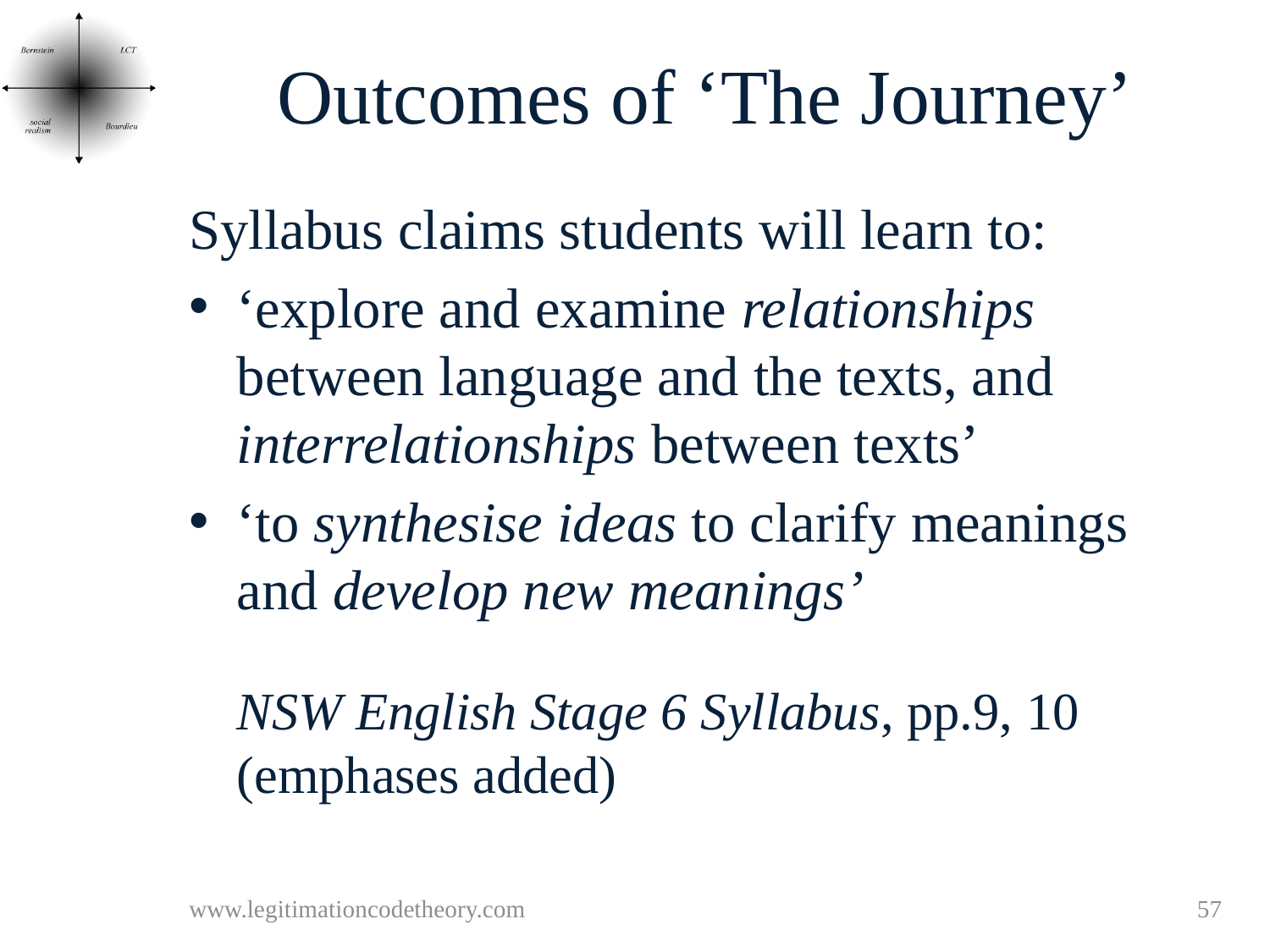

# Outcomes of ‘The Journey’

Syllabus claims students will learn to:
‘explore and examine relationships between language and the texts, and interrelationships between texts’
‘to synthesise ideas to clarify meanings and develop new meanings’

	NSW English Stage 6 Syllabus, pp.9, 10 (emphases added)

www.legitimationcodetheory.com
57